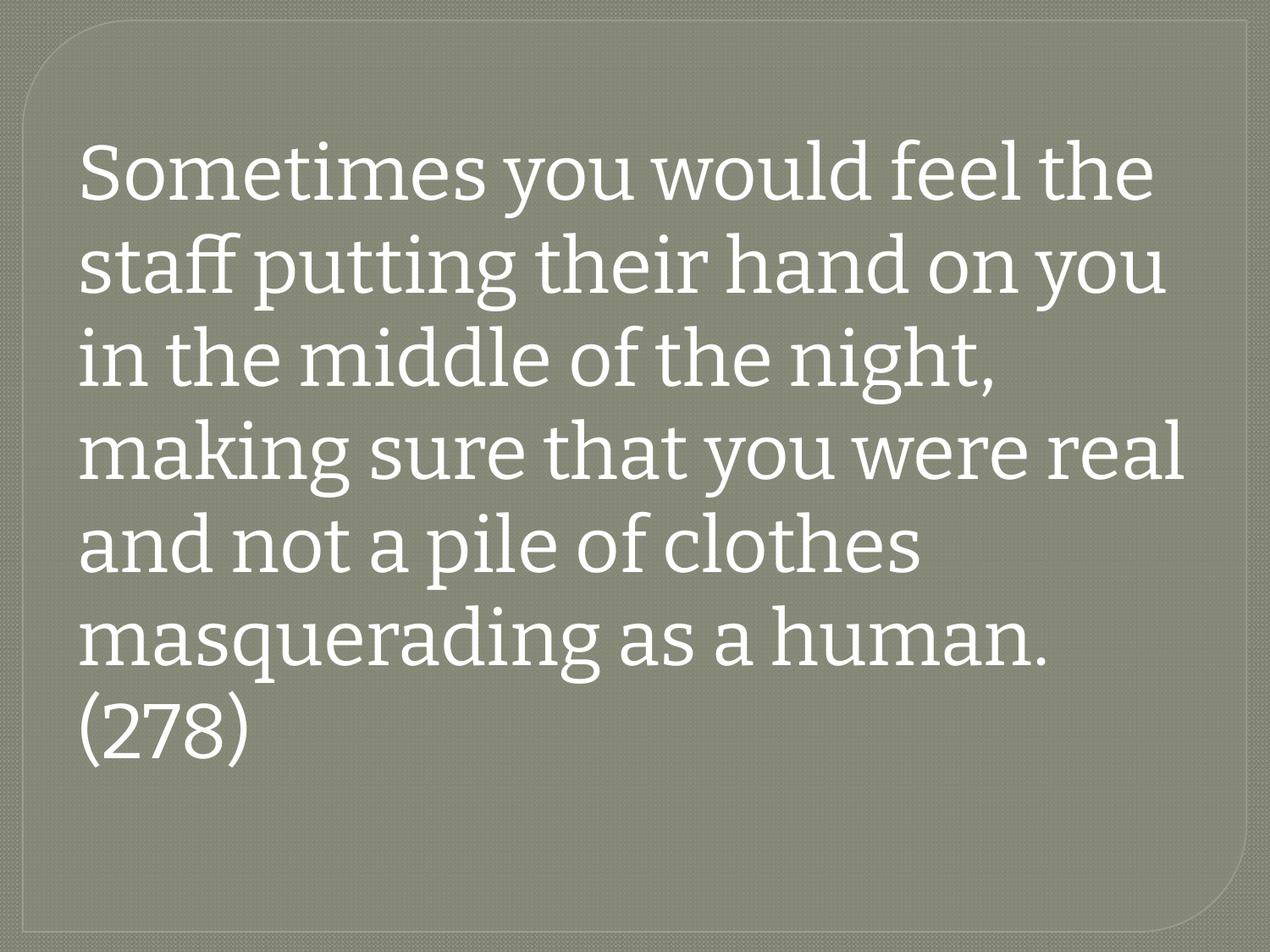

Sometimes you would feel the staff putting their hand on you in the middle of the night, making sure that you were real and not a pile of clothes masquerading as a human. (278)